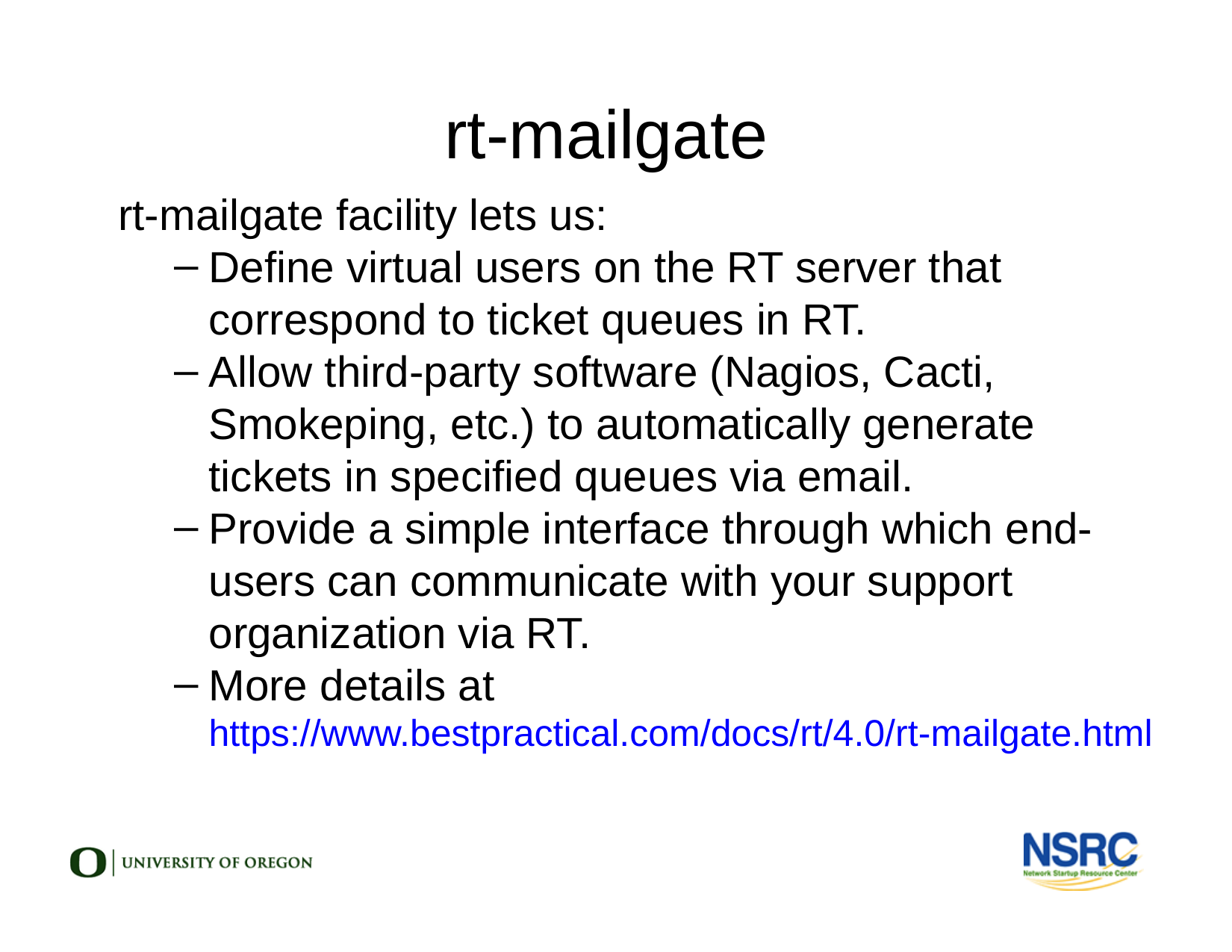

rt-mailgate
rt-mailgate facility lets us:
Define virtual users on the RT server that correspond to ticket queues in RT.
Allow third-party software (Nagios, Cacti, Smokeping, etc.) to automatically generate tickets in specified queues via email.
Provide a simple interface through which end-users can communicate with your support organization via RT.
More details at https://www.bestpractical.com/docs/rt/4.0/rt-mailgate.html